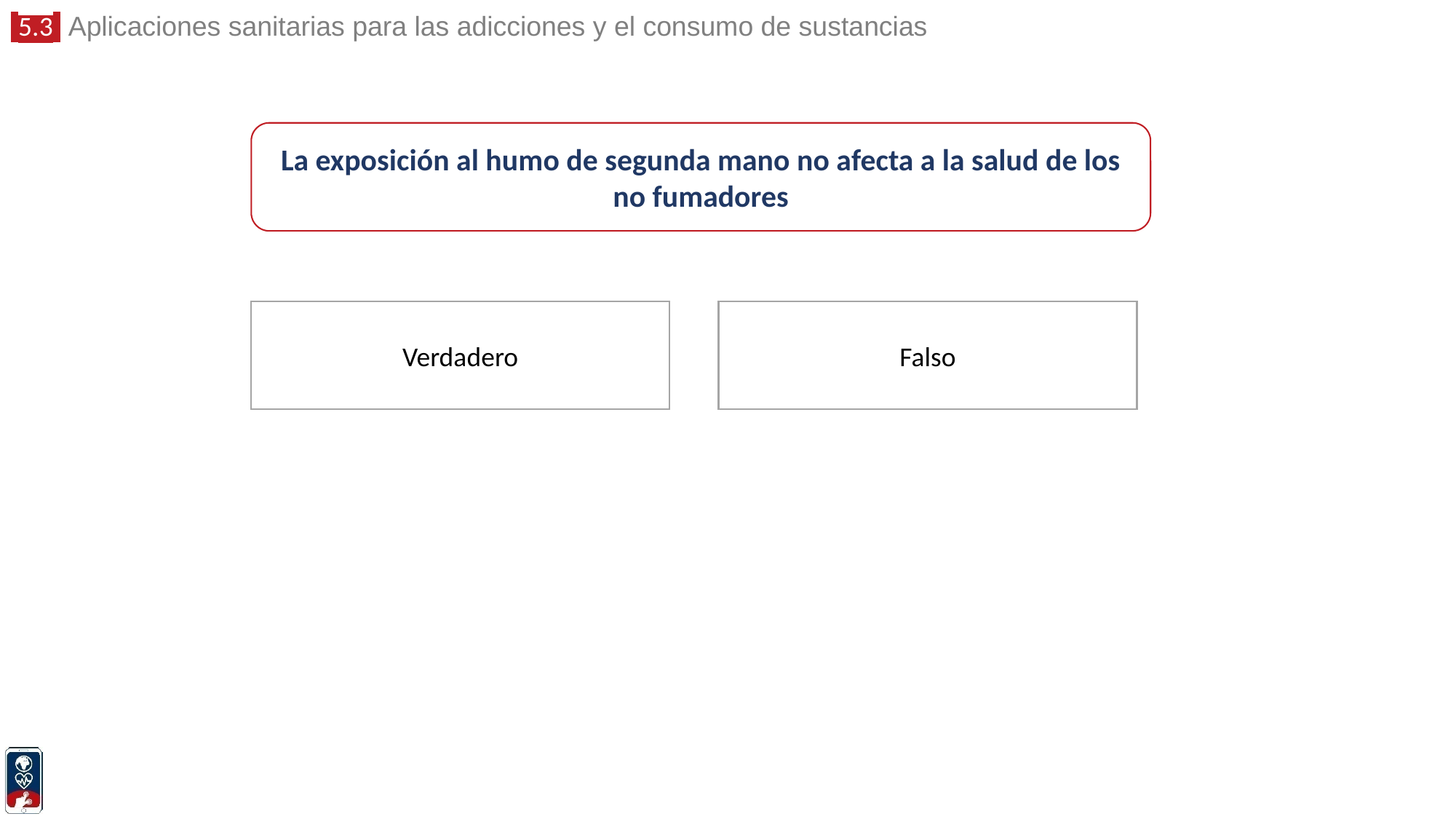

La exposición al humo de segunda mano no afecta a la salud de los no fumadores
Verdadero
Falso